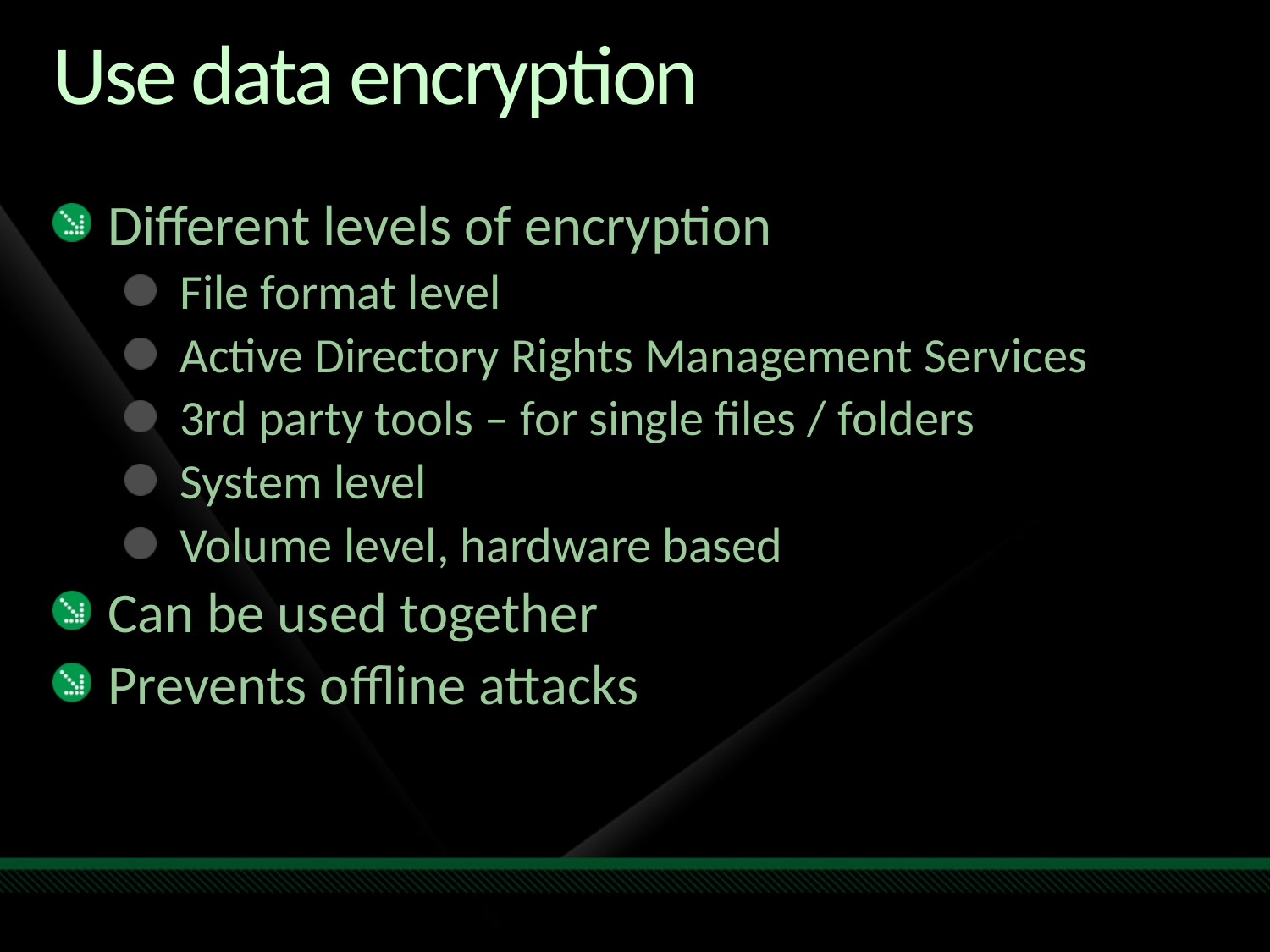

# Use data encryption
Different levels of encryption
File format level
Active Directory Rights Management Services
3rd party tools – for single files / folders
System level
Volume level, hardware based
Can be used together
Prevents offline attacks